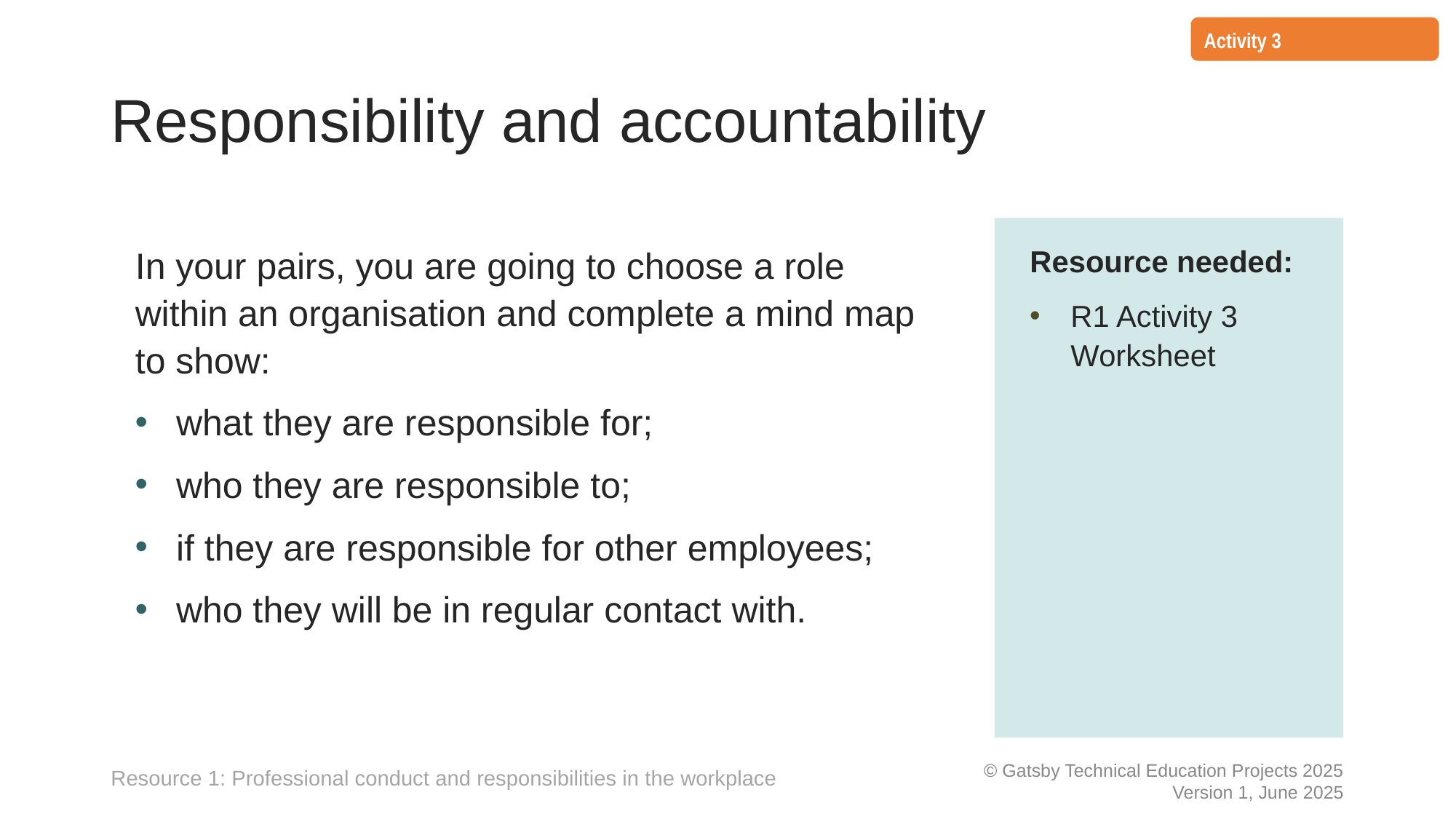

Activity 3
# Responsibility and accountability
In your pairs, you are going to choose a role within an organisation and complete a mind map to show:
what they are responsible for;
who they are responsible to;
if they are responsible for other employees;
who they will be in regular contact with.

Resource needed:
R1 Activity 3 Worksheet
Resource 1: Professional conduct and responsibilities in the workplace